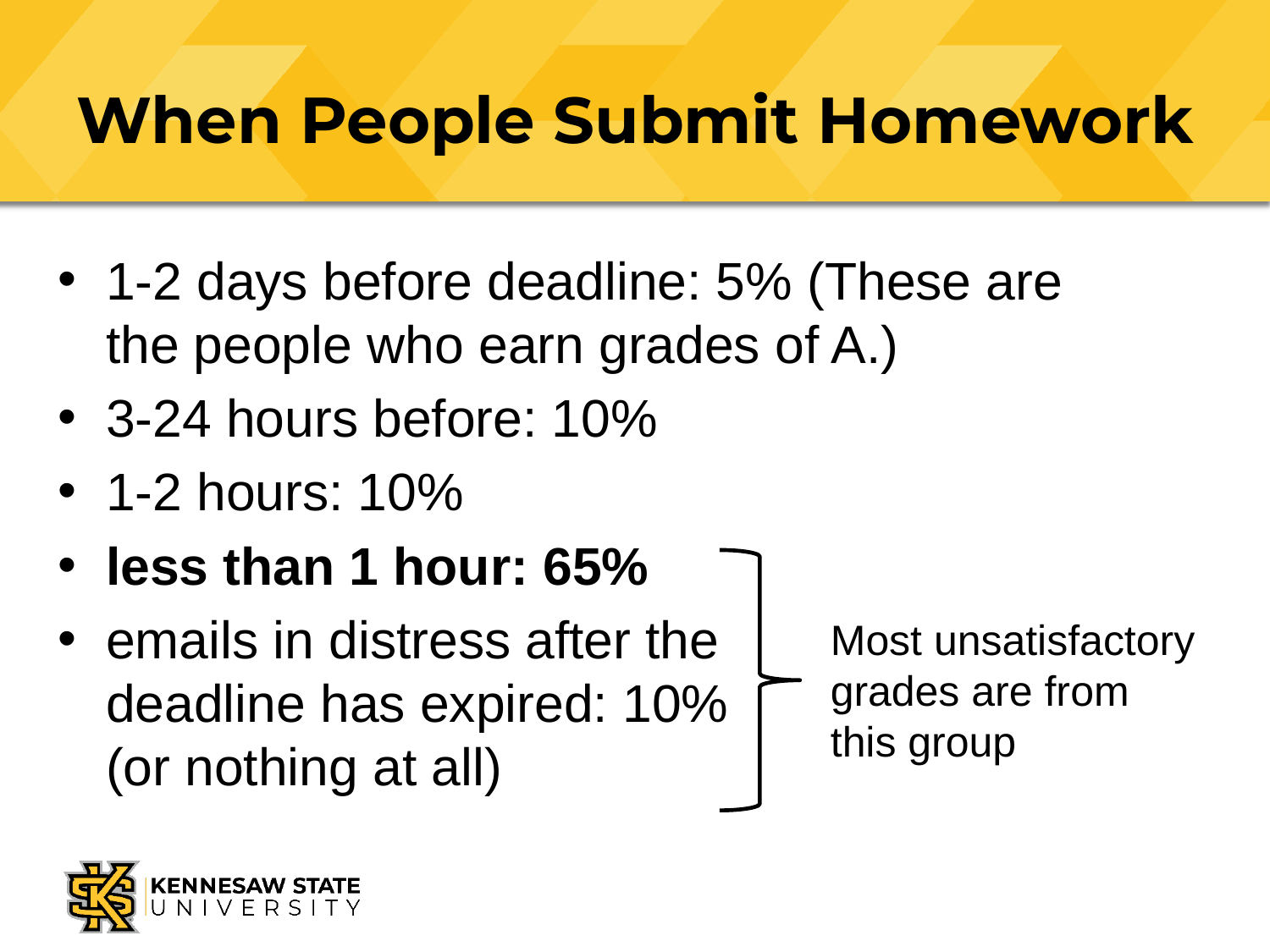

# When People Submit Homework
1-2 days before deadline: 5% (These are the people who earn grades of A.)
3-24 hours before: 10%
1-2 hours: 10%
less than 1 hour: 65%
emails in distress after the
deadline has expired: 10%
(or nothing at all)

Most unsatisfactory
grades are from
this group